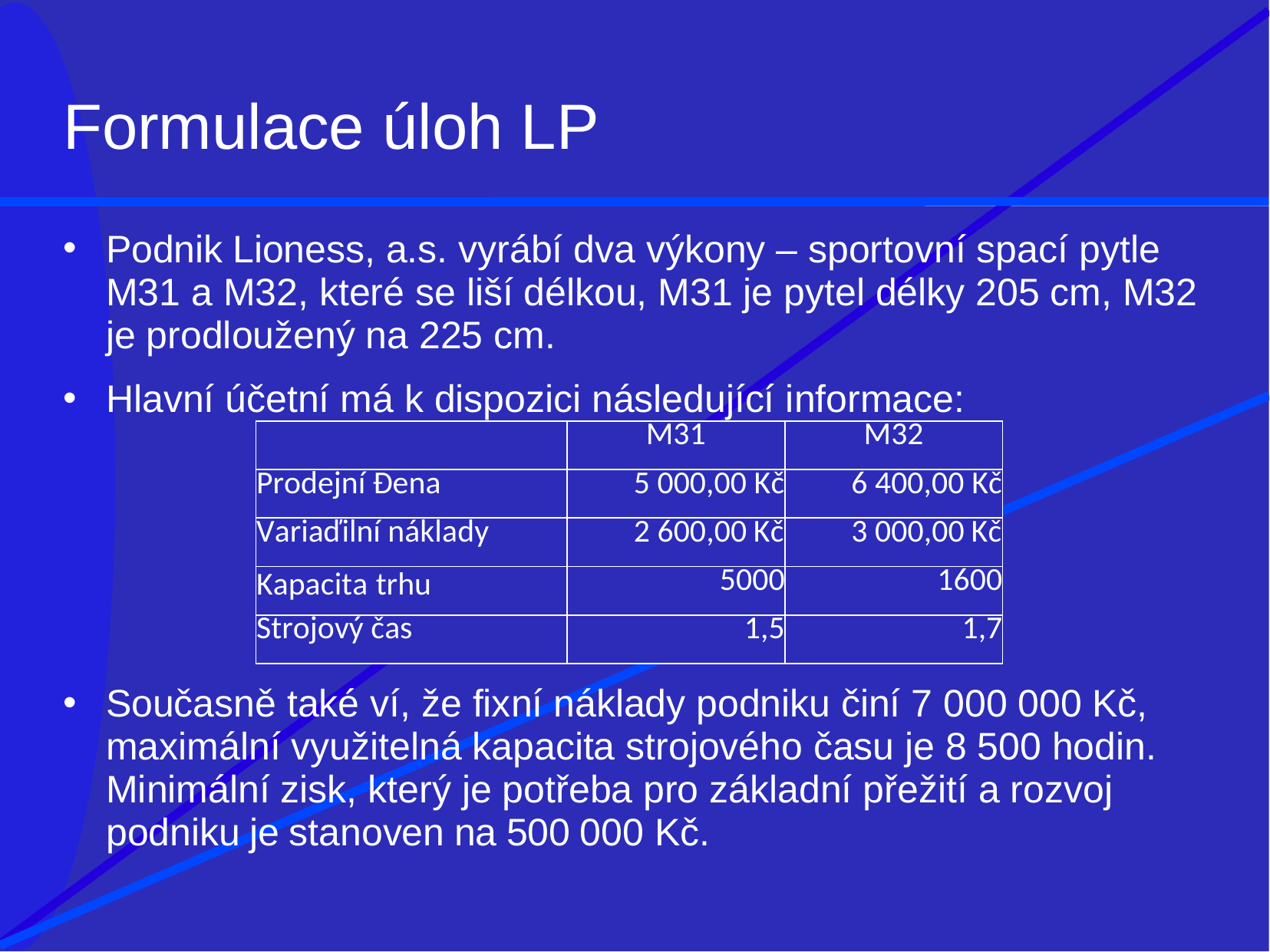

# Formulace úloh LP
Podnik Lioness, a.s. vyrábí dva výkony – sportovní spací pytle M31 a M32, které se liší délkou, M31 je pytel délky 205 cm, M32 je prodloužený na 225 cm.
Hlavní účetní má k dispozici následující informace:
|  | M31 | M32 |
| --- | --- | --- |
| Prodejní Đena | 5 000,00 Kč | 6 400,00 Kč |
| Variaďilní náklady | 2 600,00 Kč | 3 000,00 Kč |
| Kapacita trhu | 5000 | 1600 |
| Strojový čas | 1,5 | 1,7 |
Současně také ví, že fixní náklady podniku činí 7 000 000 Kč, maximální využitelná kapacita strojového času je 8 500 hodin. Minimální zisk, který je potřeba pro základní přežití a rozvoj podniku je stanoven na 500 000 Kč.